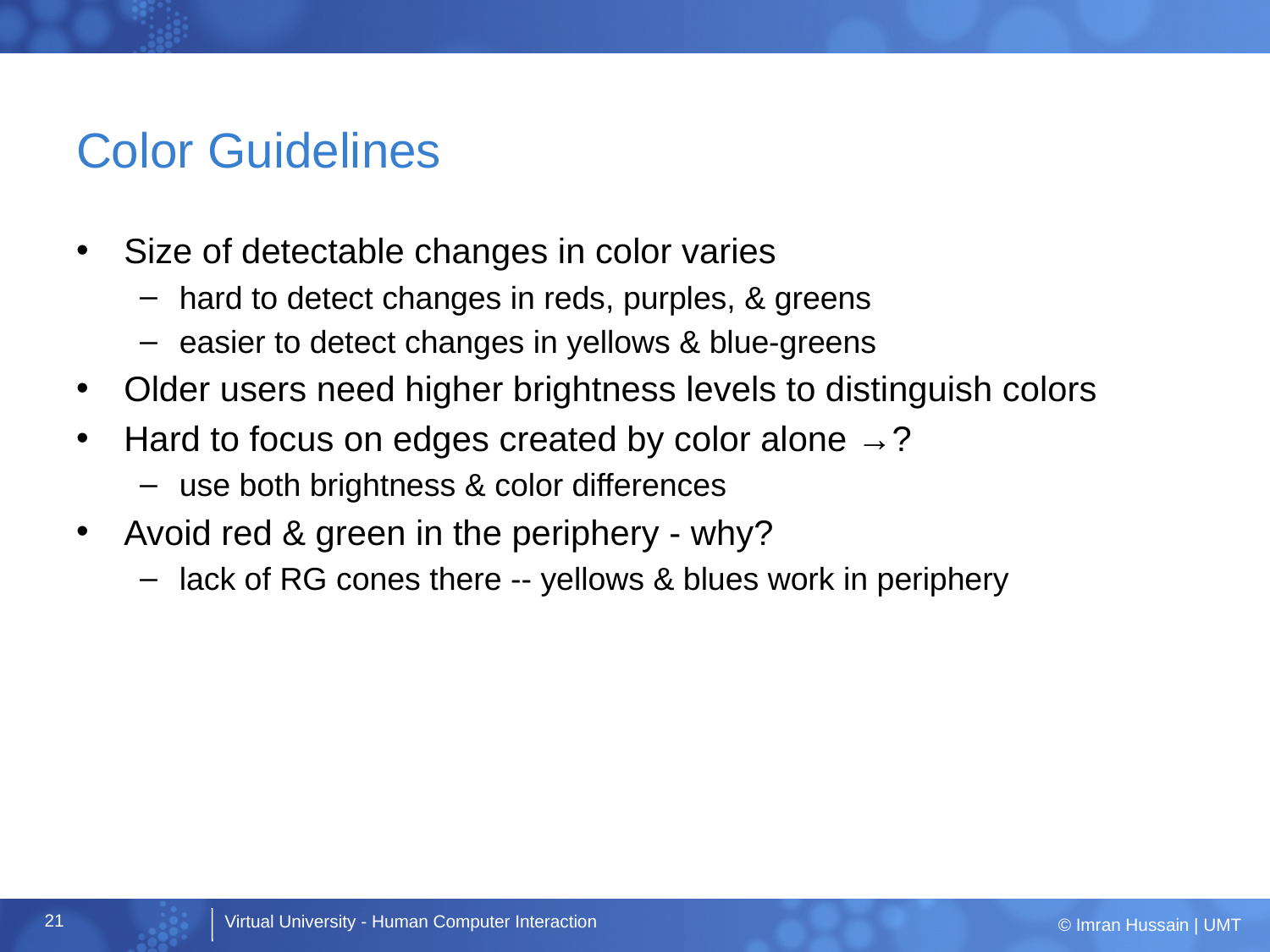

# Color Guidelines
Size of detectable changes in color varies
hard to detect changes in reds, purples, & greens
easier to detect changes in yellows & blue-greens
Older users need higher brightness levels to distinguish colors
Hard to focus on edges created by color alone →?
use both brightness & color differences
Avoid red & green in the periphery - why?
lack of RG cones there -- yellows & blues work in periphery